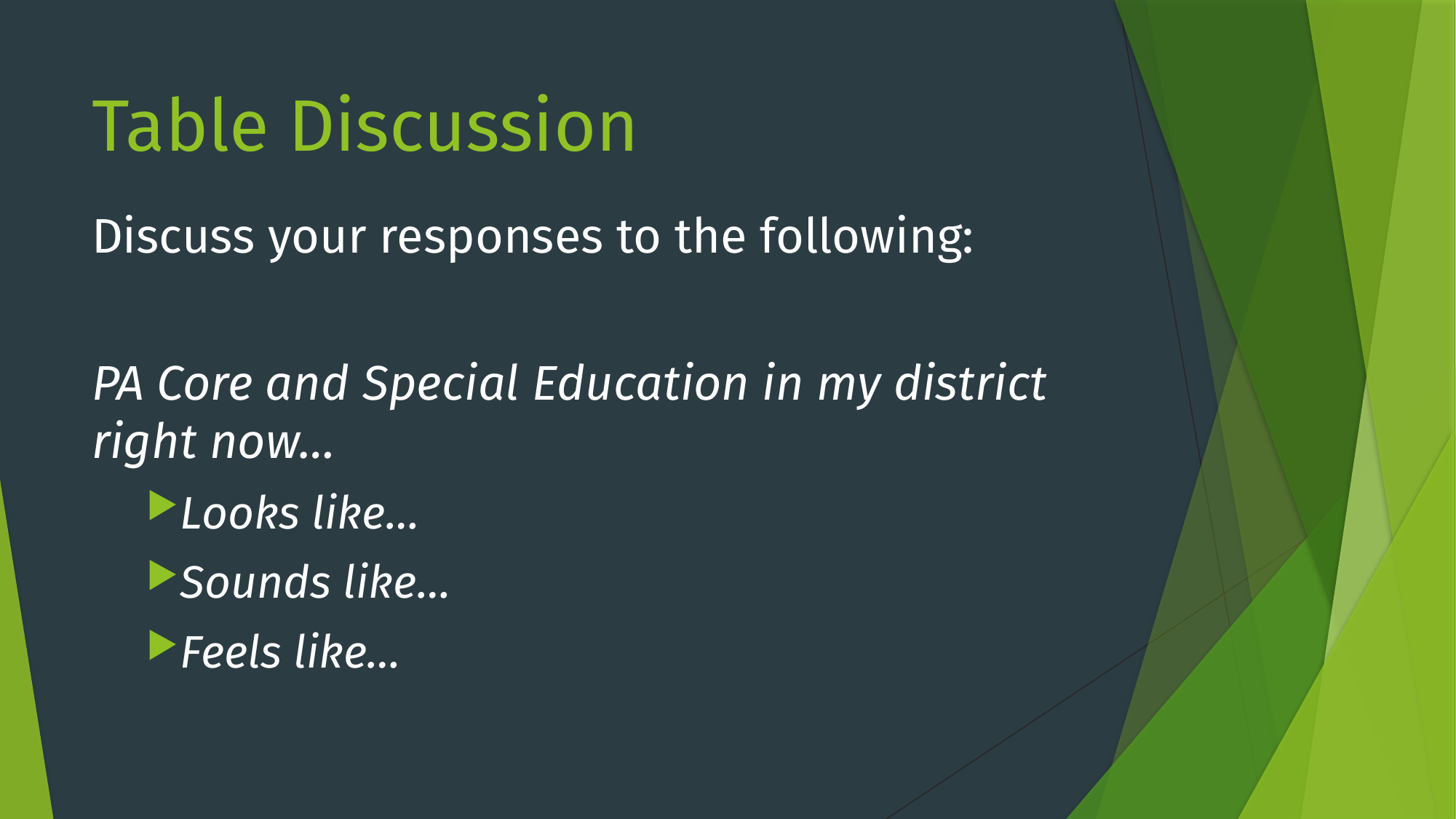

# Table Discussion
Discuss your responses to the following:

PA Core and Special Education in my district right now…
Looks like…
Sounds like…
Feels like…